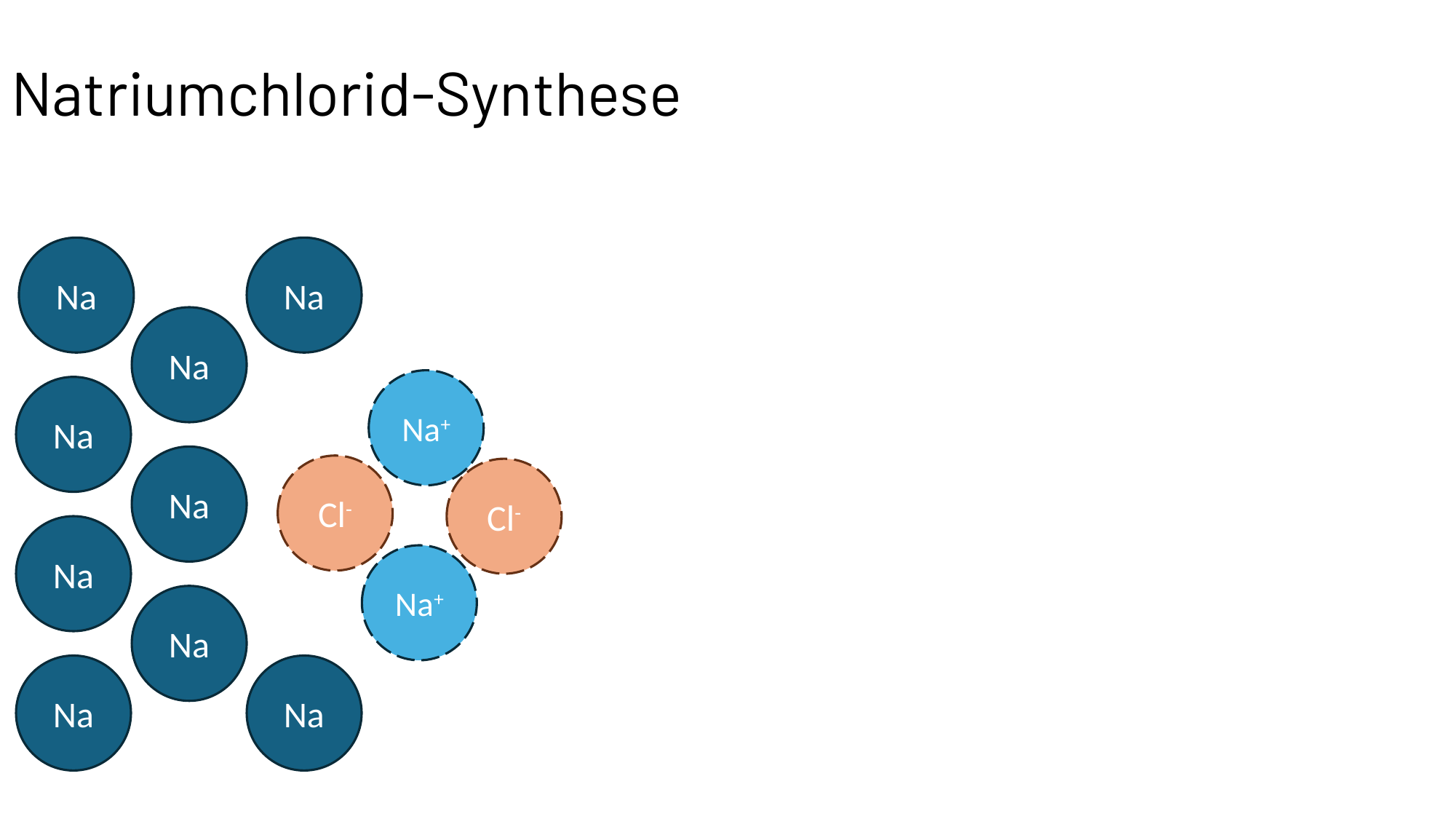

Natriumchlorid-Synthese
Na
Na
Na
Na+
Cl-
Cl-
Na+
Na
Na
Na
Na
Na
Na

7